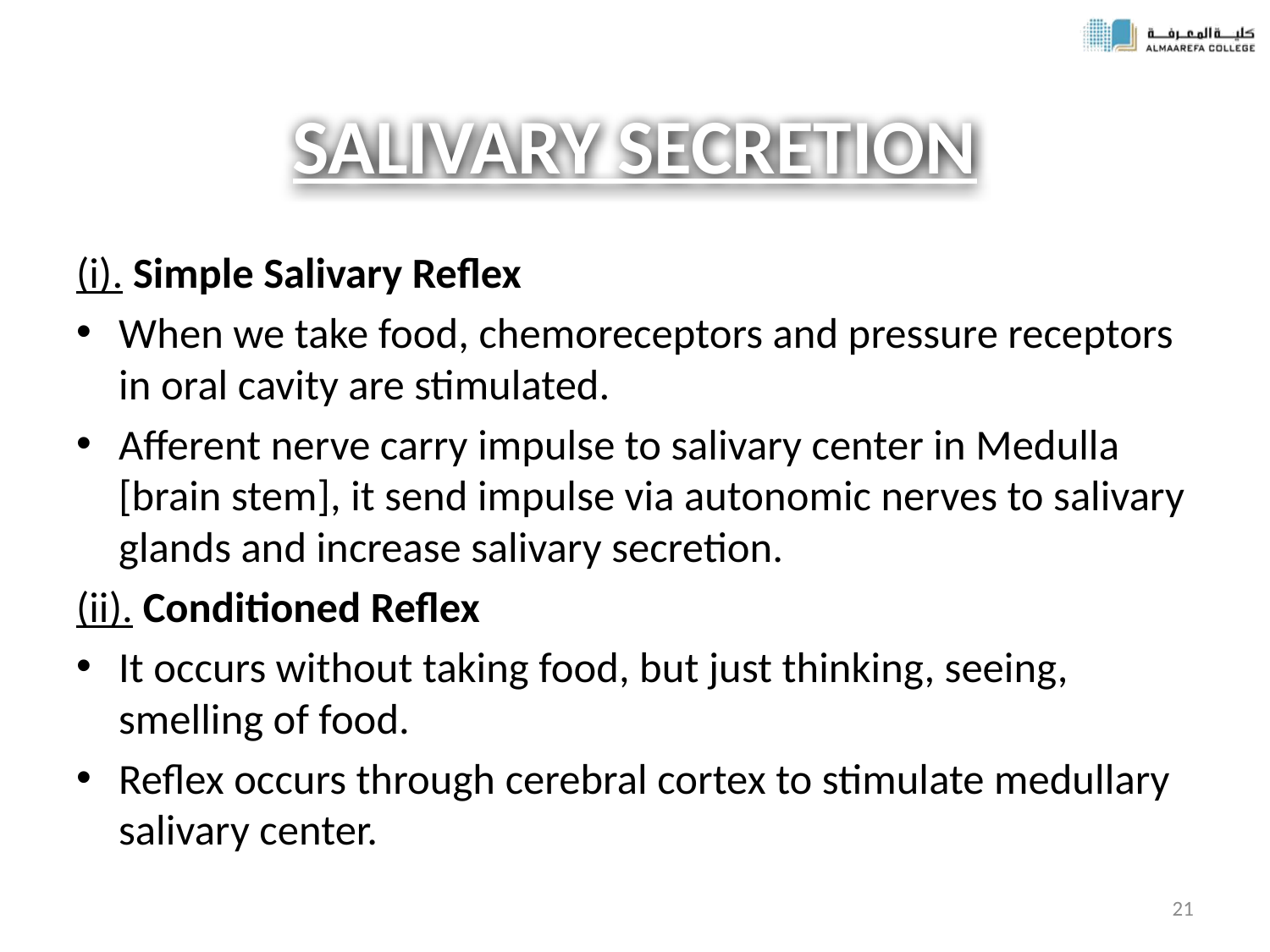

# SALIVARY SECRETION
(i). Simple Salivary Reflex
When we take food, chemoreceptors and pressure receptors in oral cavity are stimulated.
Afferent nerve carry impulse to salivary center in Medulla [brain stem], it send impulse via autonomic nerves to salivary glands and increase salivary secretion.
(ii). Conditioned Reflex
It occurs without taking food, but just thinking, seeing, smelling of food.
Reflex occurs through cerebral cortex to stimulate medullary salivary center.

21